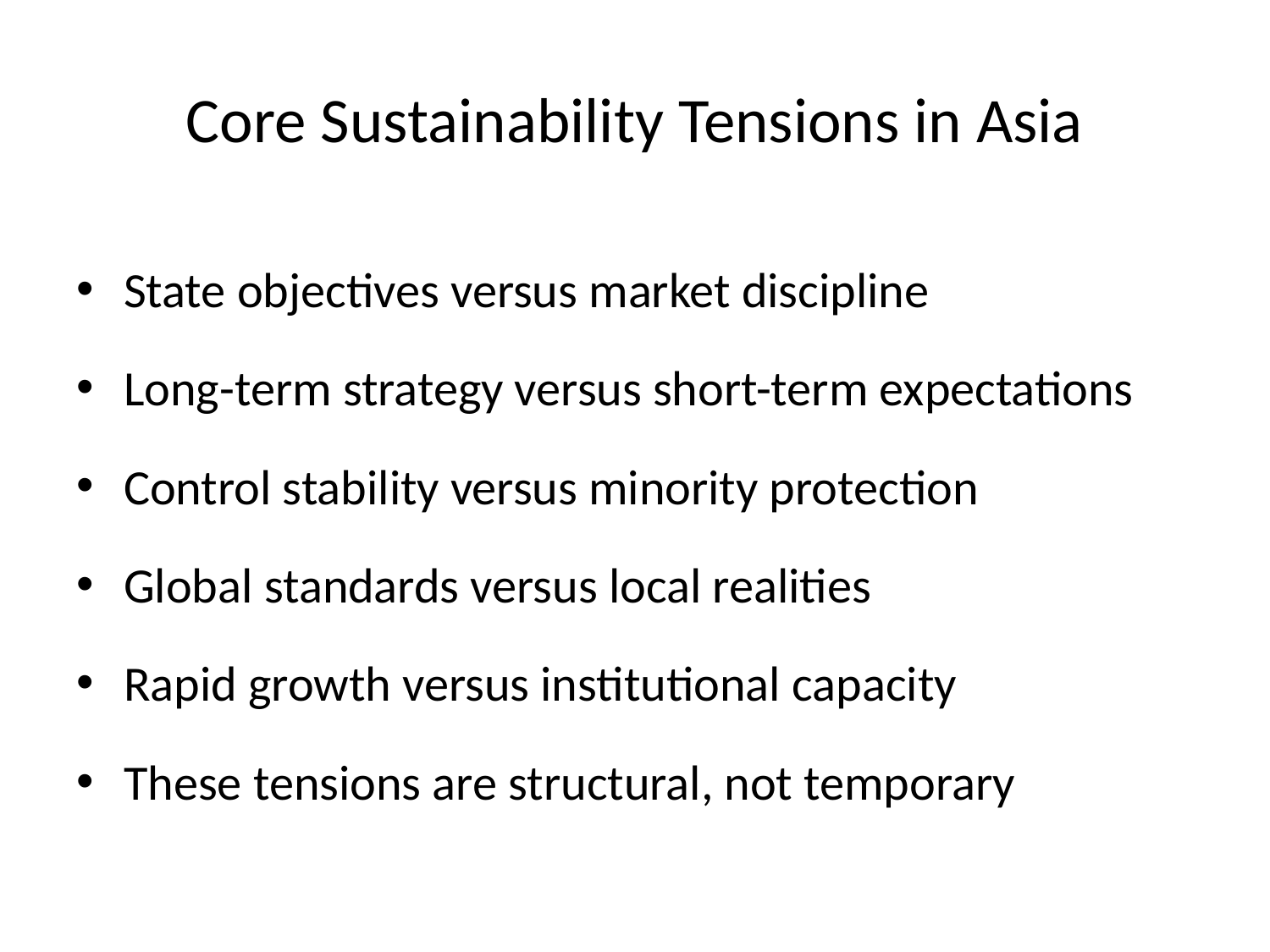

# Core Sustainability Tensions in Asia
State objectives versus market discipline
Long-term strategy versus short-term expectations
Control stability versus minority protection
Global standards versus local realities
Rapid growth versus institutional capacity
These tensions are structural, not temporary